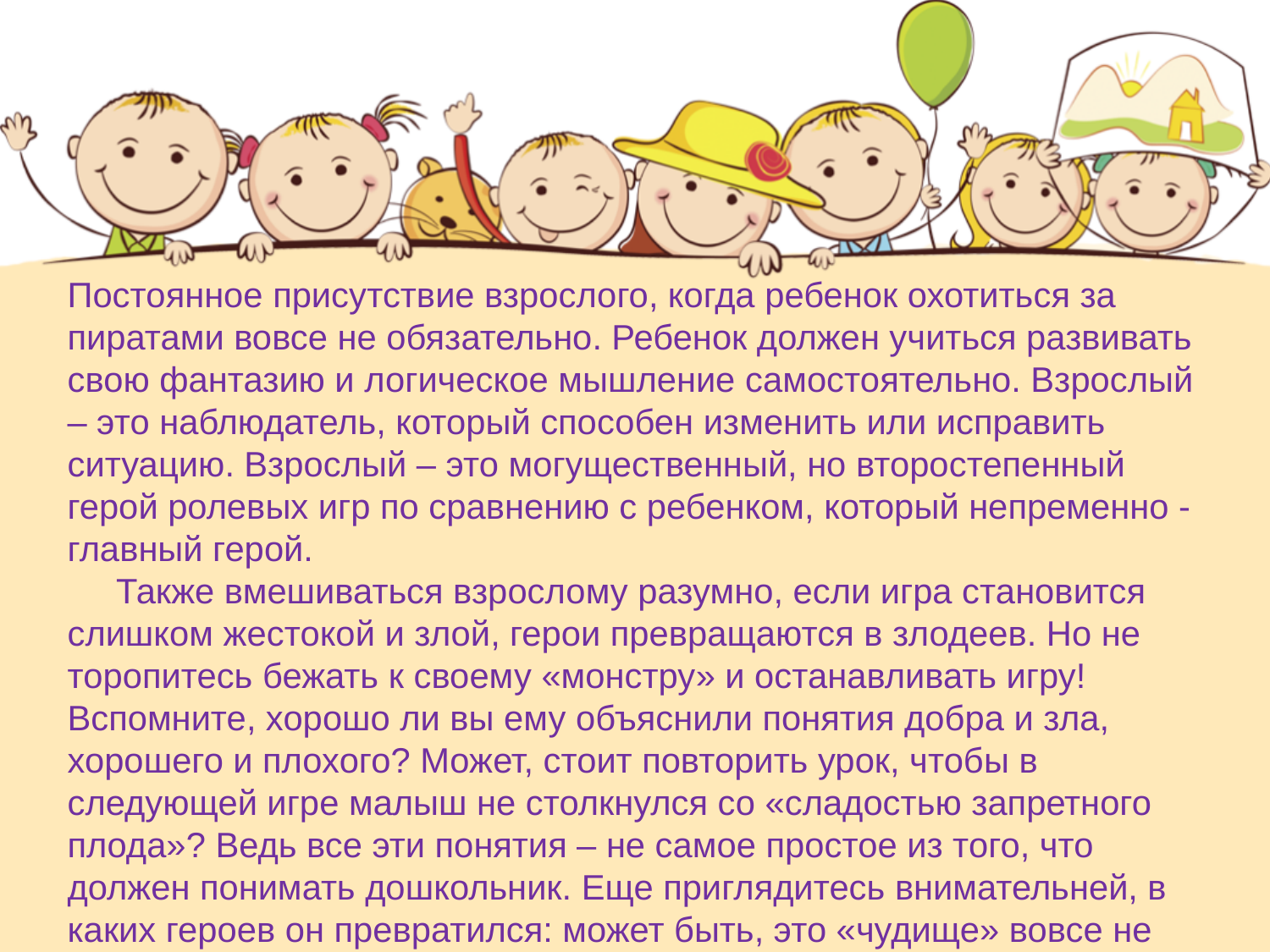

Постоянное присутствие взрослого, когда ребенок охотиться за пиратами вовсе не обязательно. Ребенок должен учиться развивать свою фантазию и логическое мышление самостоятельно. Взрослый – это наблюдатель, который способен изменить или исправить ситуацию. Взрослый – это могущественный, но второстепенный герой ролевых игр по сравнению с ребенком, который непременно - главный герой.
     Также вмешиваться взрослому разумно, если игра становится слишком жестокой и злой, герои превращаются в злодеев. Но не торопитесь бежать к своему «монстру» и останавливать игру! Вспомните, хорошо ли вы ему объяснили понятия добра и зла, хорошего и плохого? Может, стоит повторить урок, чтобы в следующей игре малыш не столкнулся со «сладостью запретного плода»? Ведь все эти понятия – не самое простое из того, что должен понимать дошкольник. Еще приглядитесь внимательней, в каких героев он превратился: может быть, это «чудище» вовсе не злое?